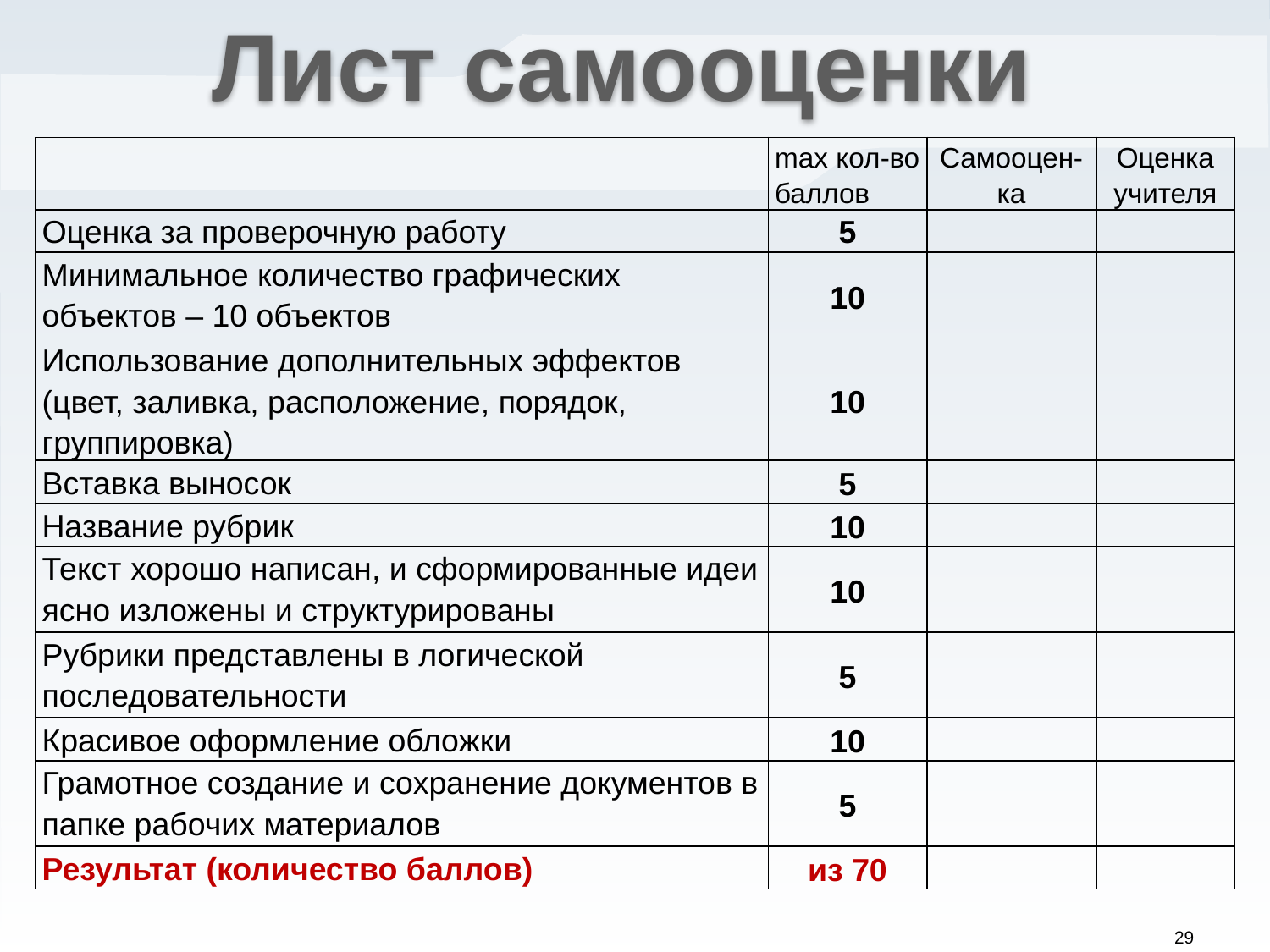

Лист самооценки
|  | max кол-во баллов | Самооцен- ка | Оценка учителя |
| --- | --- | --- | --- |
| Оценка за проверочную работу | 5 |  |  |
| Минимальное количество графических объектов – 10 объектов | 10 |  |  |
| Использование дополнительных эффектов (цвет, заливка, расположение, порядок, группировка) | 10 |  |  |
| Вставка выносок | 5 |  |  |
| Название рубрик | 10 |  |  |
| Текст хорошо написан, и сформированные идеи ясно изложены и структурированы | 10 |  |  |
| Рубрики представлены в логической последовательности | 5 |  |  |
| Красивое оформление обложки | 10 |  |  |
| Грамотное создание и сохранение документов в папке рабочих материалов | 5 |  |  |
| Результат (количество баллов) | из 70 |  |  |

29